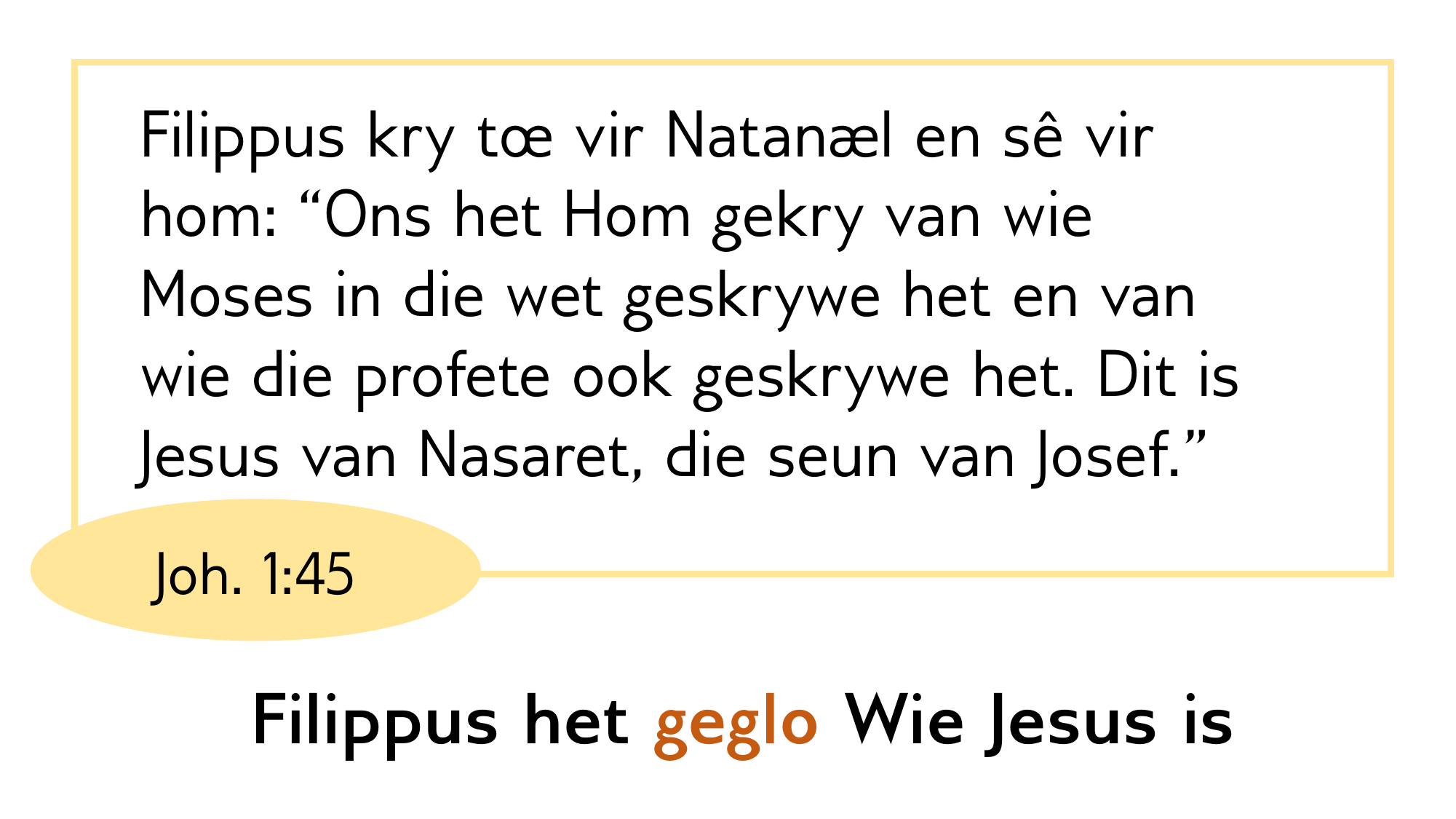

Filippus kry toe vir Natanael en sê vir hom: “Ons het Hom gekry van wie Moses in die wet geskrywe het en van wie die profete ook geskrywe het. Dit is Jesus van Nasaret, die seun van Josef.”
Joh. 1:45
Filippus het geglo Wie Jesus is